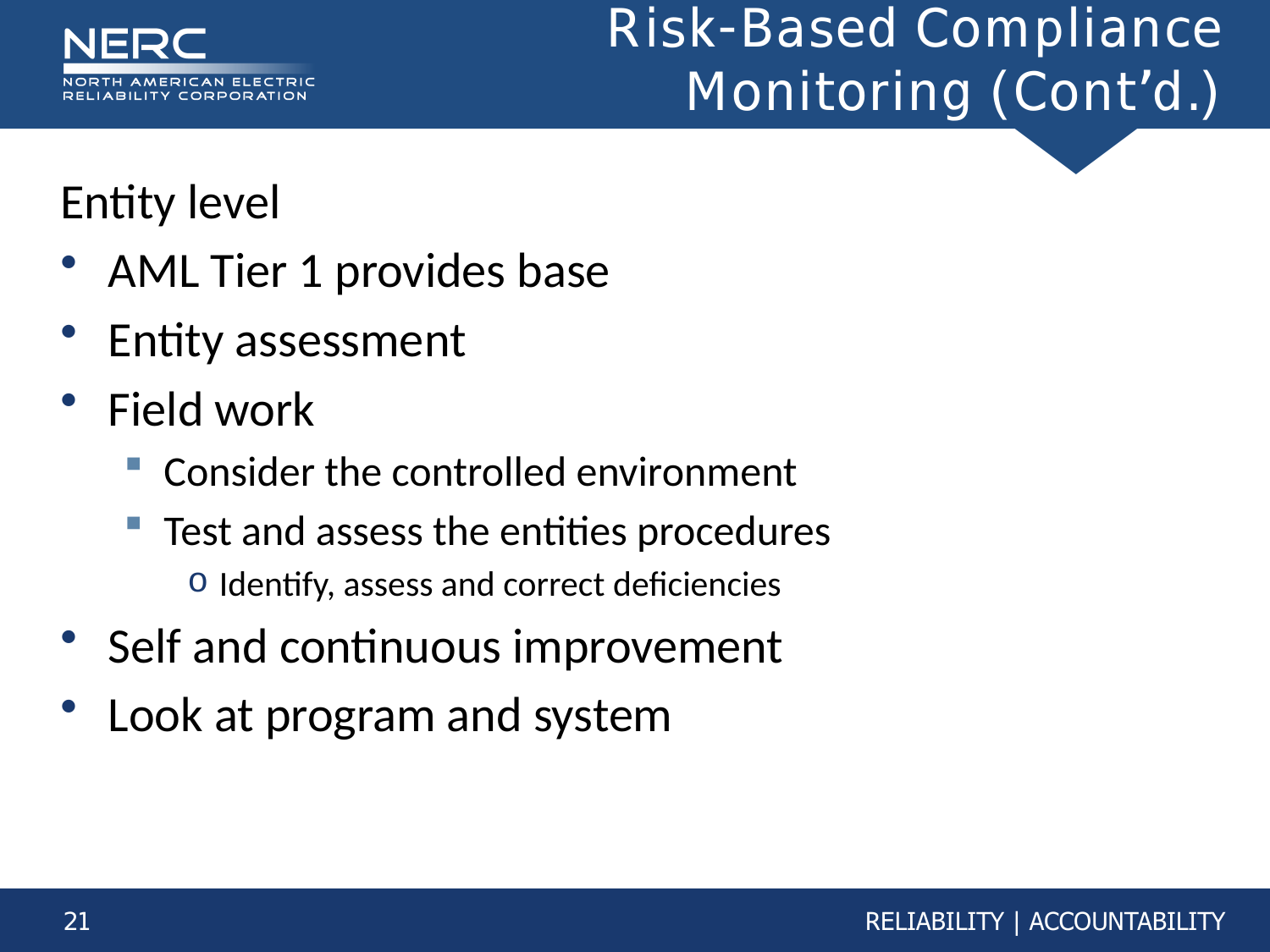

# Risk-Based Compliance Monitoring (Cont’d.)
Entity level
AML Tier 1 provides base
Entity assessment
Field work
Consider the controlled environment
Test and assess the entities procedures
Identify, assess and correct deficiencies
Self and continuous improvement
Look at program and system